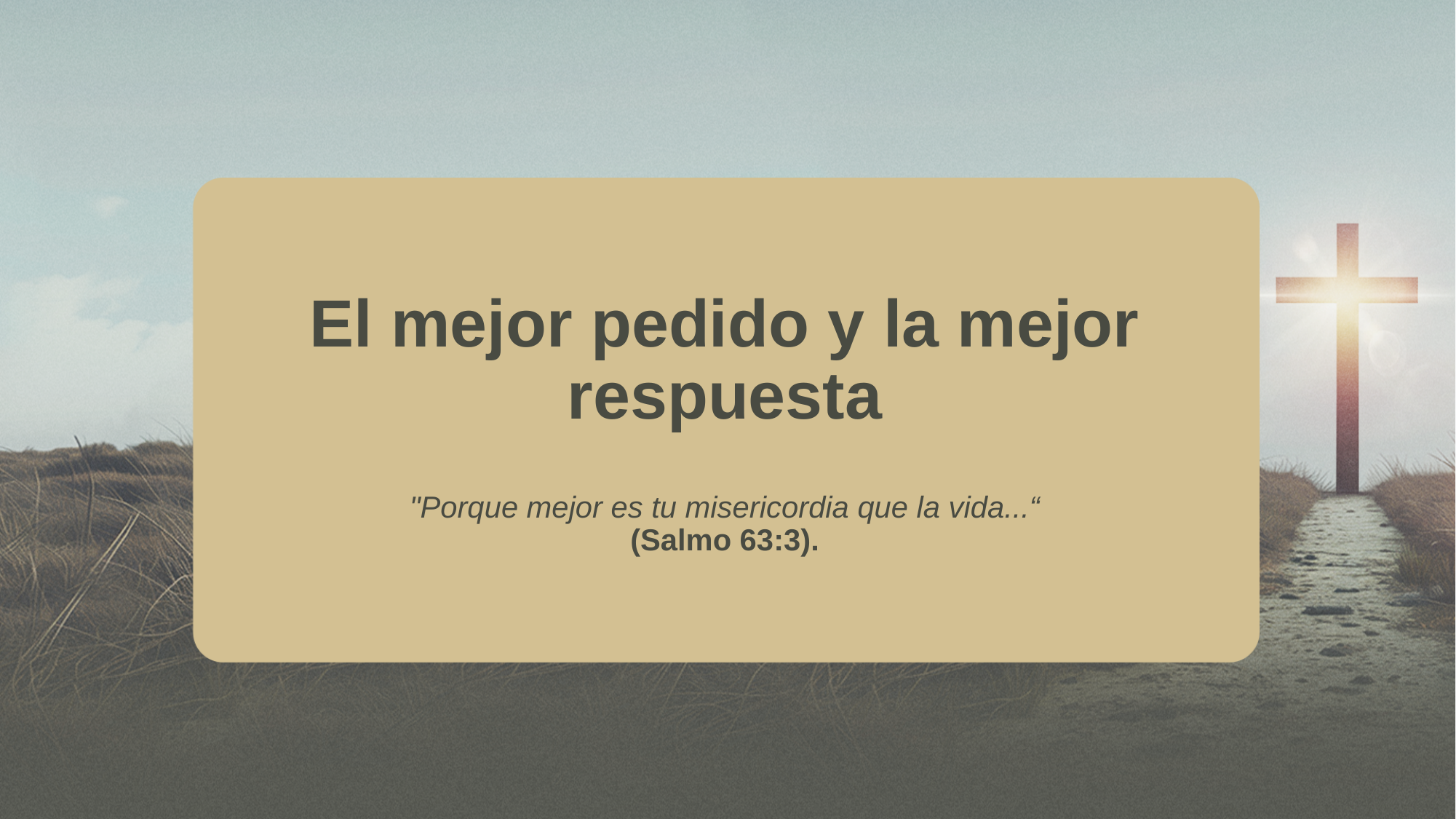

El mejor pedido y la mejor respuesta
"Porque mejor es tu misericordia que la vida...“
(Salmo 63:3).